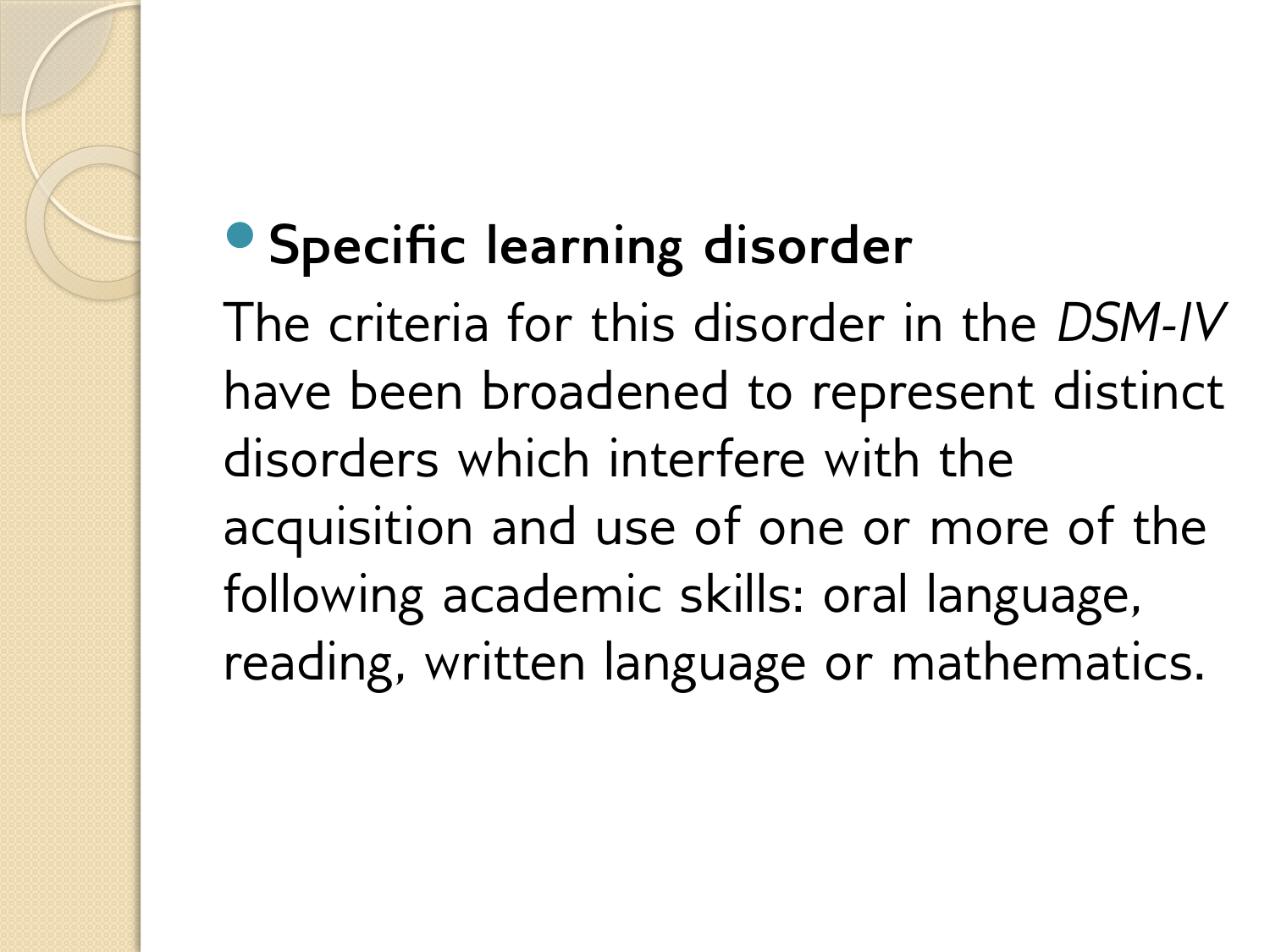

#
Specific learning disorder
The criteria for this disorder in the DSM-IV have been broadened to represent distinct disorders which interfere with the acquisition and use of one or more of the following academic skills: oral language, reading, written language or mathematics.